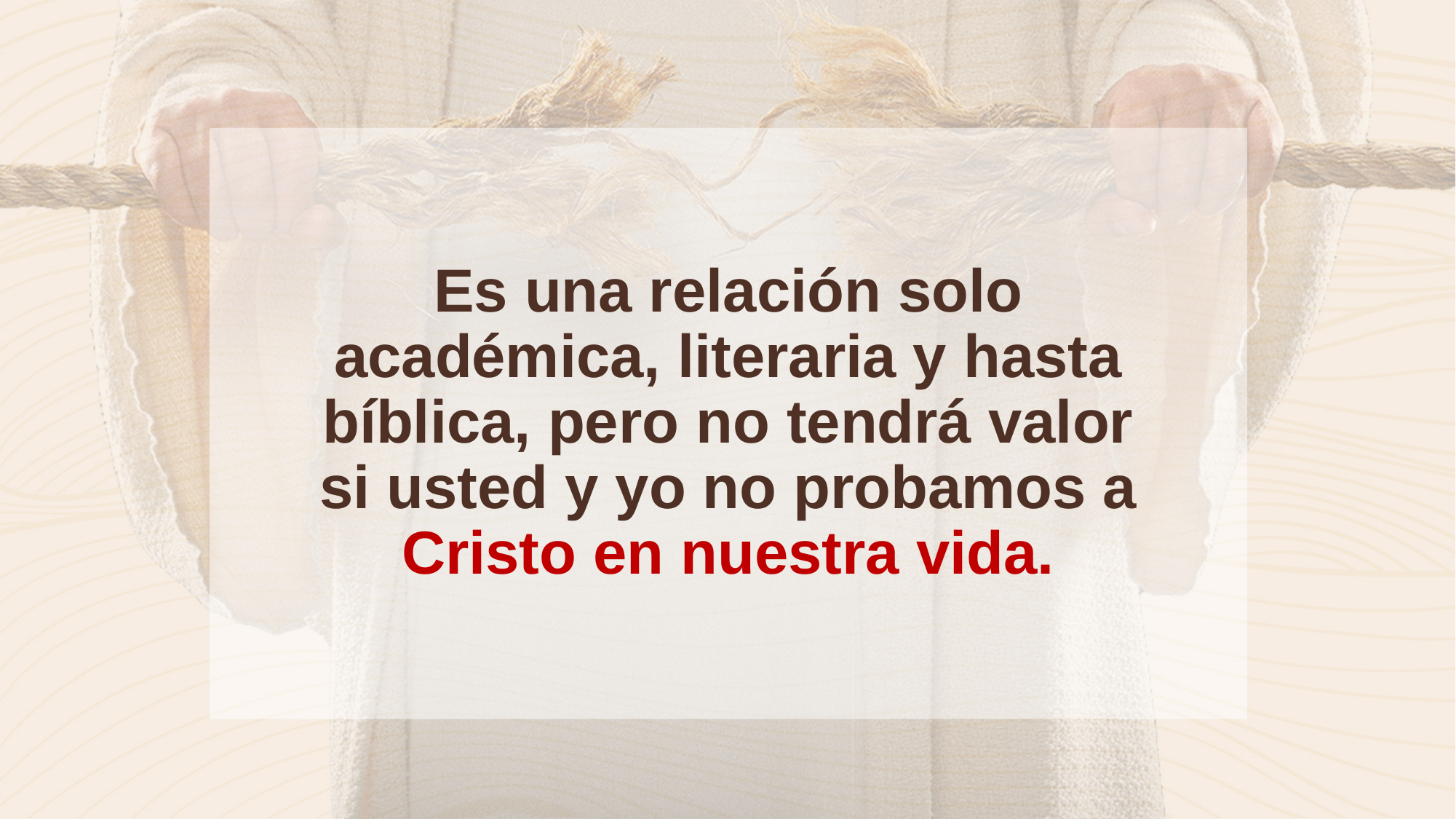

Es una relación solo académica, literaria y hasta bíblica, pero no tendrá valor si usted y yo no probamos a Cristo en nuestra vida.